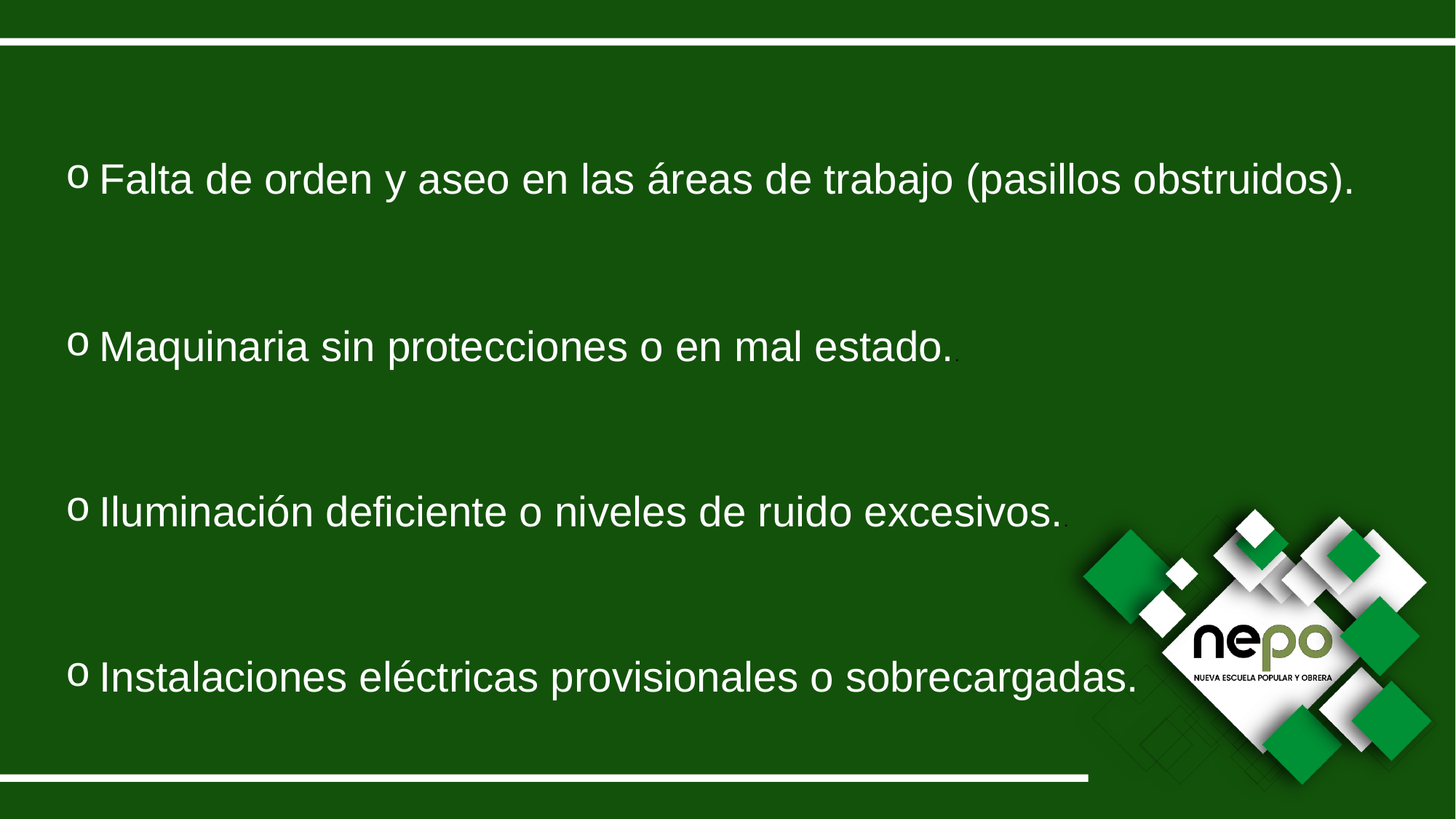

Falta de orden y aseo en las áreas de trabajo (pasillos obstruidos).
Maquinaria sin protecciones o en mal estado..
Iluminación deficiente o niveles de ruido excesivos..
Instalaciones eléctricas provisionales o sobrecargadas.